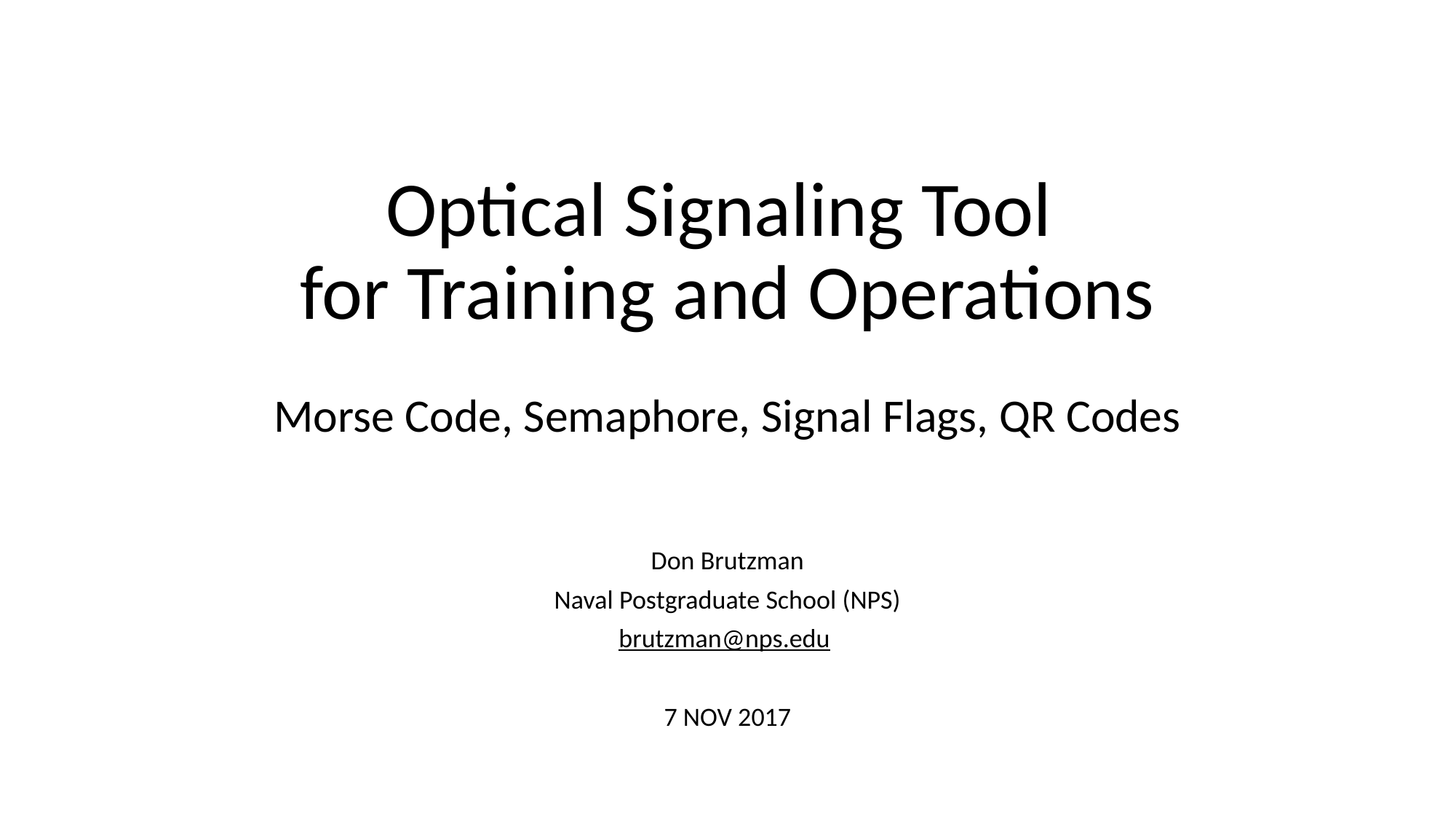

# Optical Signaling Tool for Training and Operations Morse Code, Semaphore, Signal Flags, QR Codes
Don Brutzman
Naval Postgraduate School (NPS)
brutzman@nps.edu

7 NOV 2017